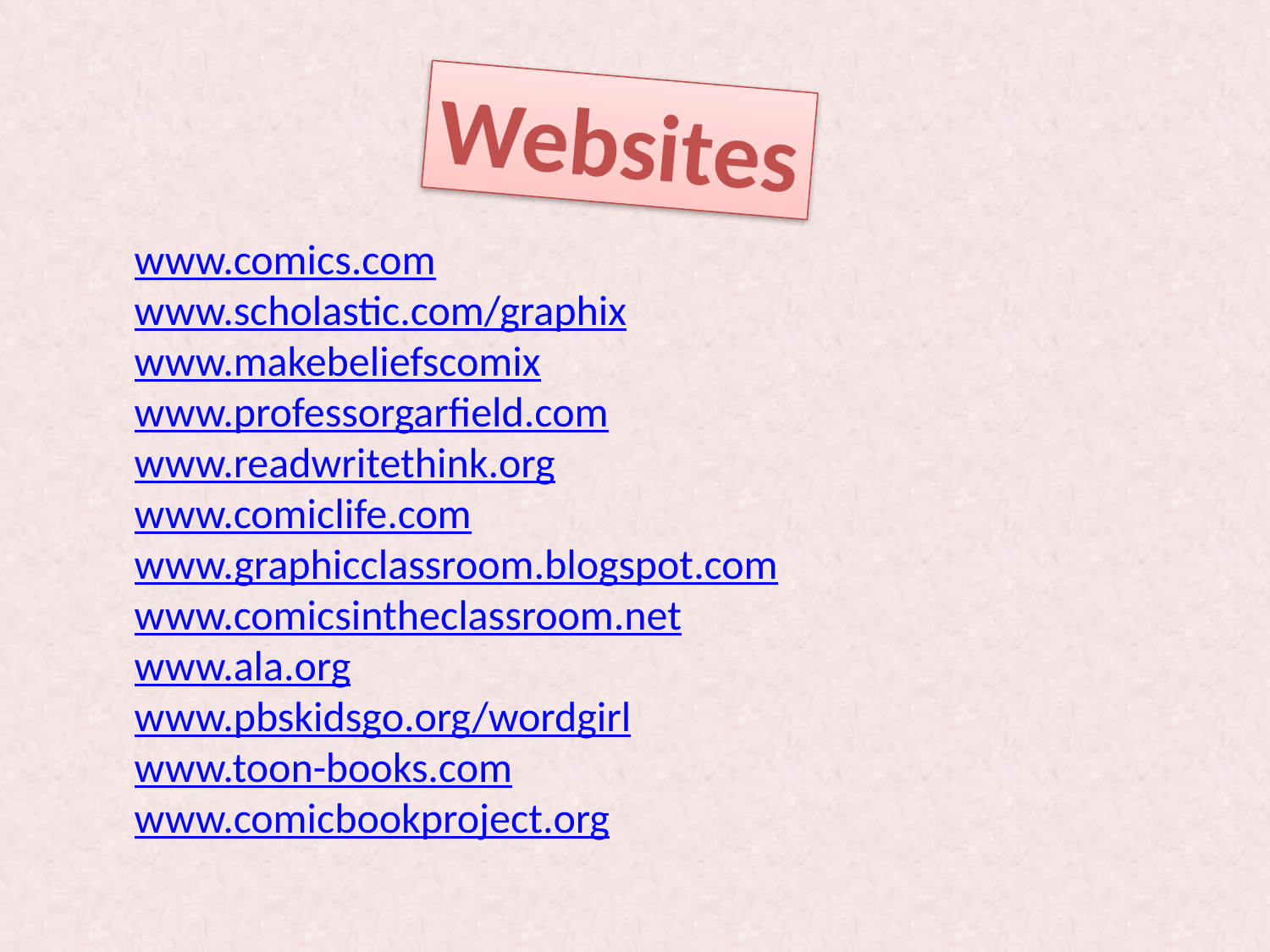

Websites
www.comics.com
www.scholastic.com/graphix
www.makebeliefscomix
www.professorgarfield.com
www.readwritethink.org
www.comiclife.com
www.graphicclassroom.blogspot.com
www.comicsintheclassroom.net
www.ala.org
www.pbskidsgo.org/wordgirl
www.toon-books.com
www.comicbookproject.org